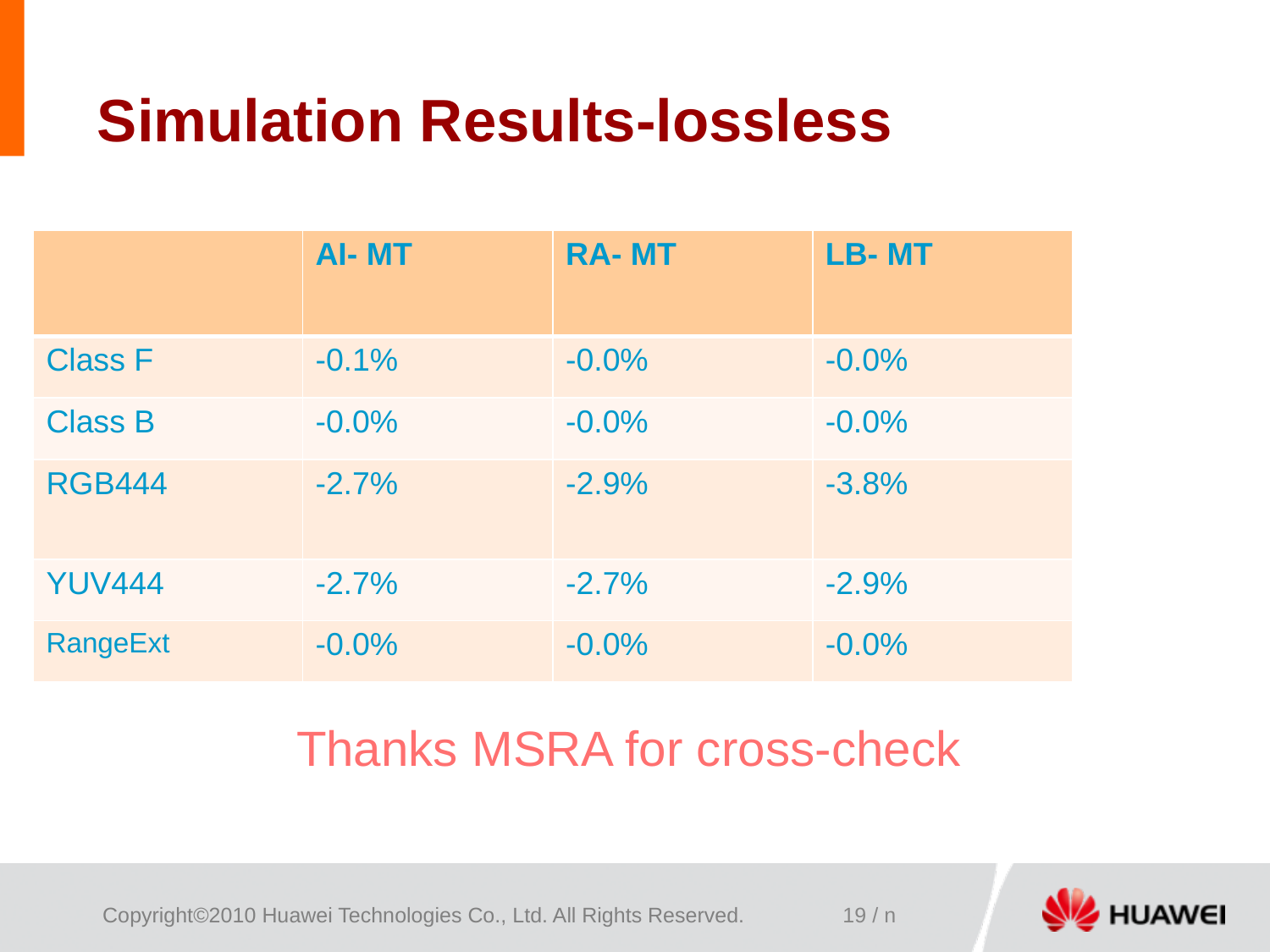

# Simulation Results-lossless
|  | AI- MT | RA- MT | LB- MT |
| --- | --- | --- | --- |
| Class F | -0.1% | -0.0% | -0.0% |
| Class B | -0.0% | -0.0% | -0.0% |
| RGB444 | -2.7% | -2.9% | -3.8% |
| YUV444 | -2.7% | -2.7% | -2.9% |
| RangeExt | -0.0% | -0.0% | -0.0% |
Thanks MSRA for cross-check